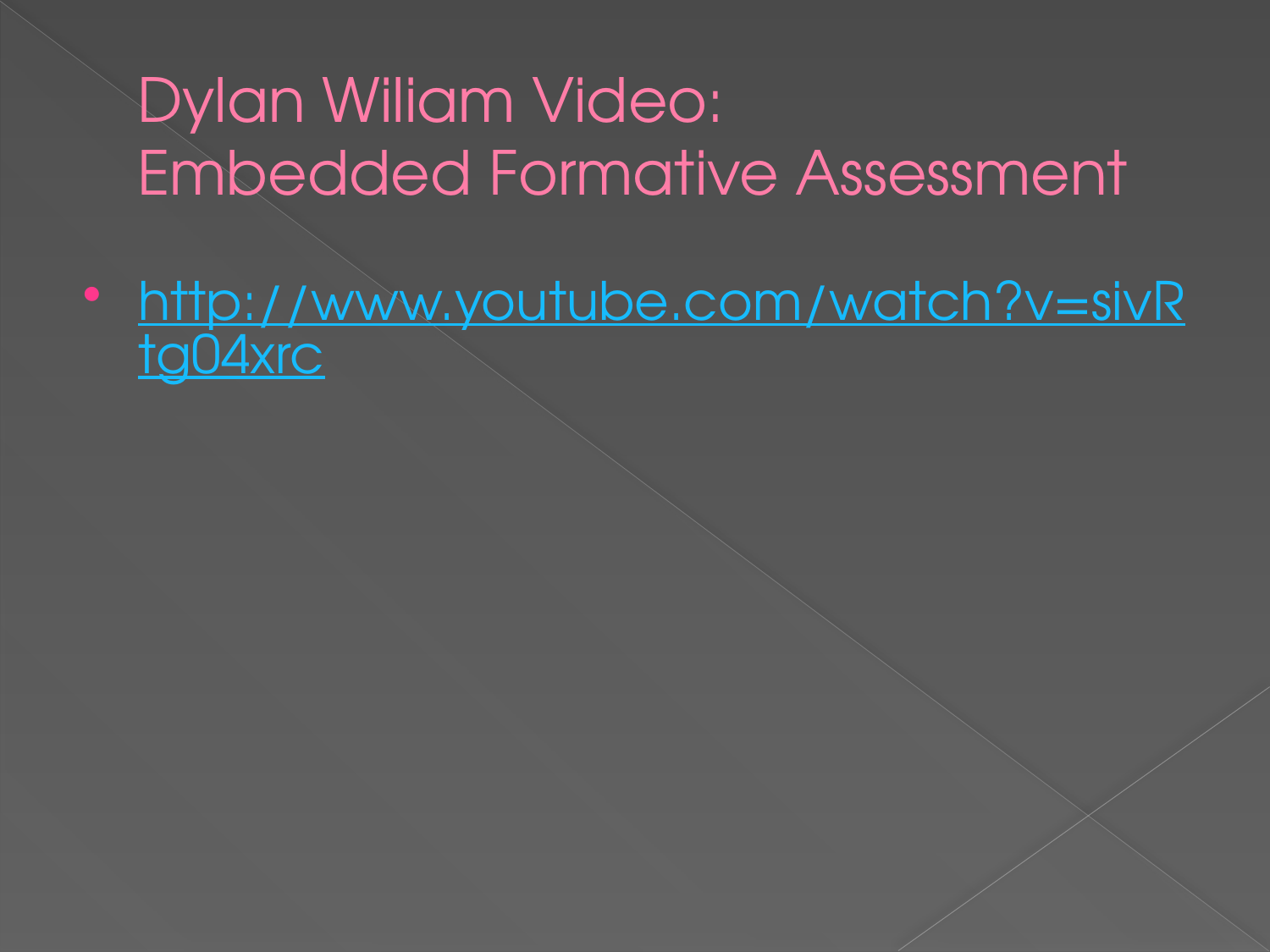

# Dylan Wiliam Video: Embedded Formative Assessment
http://www.youtube.com/watch?v=sivRtg04xrc